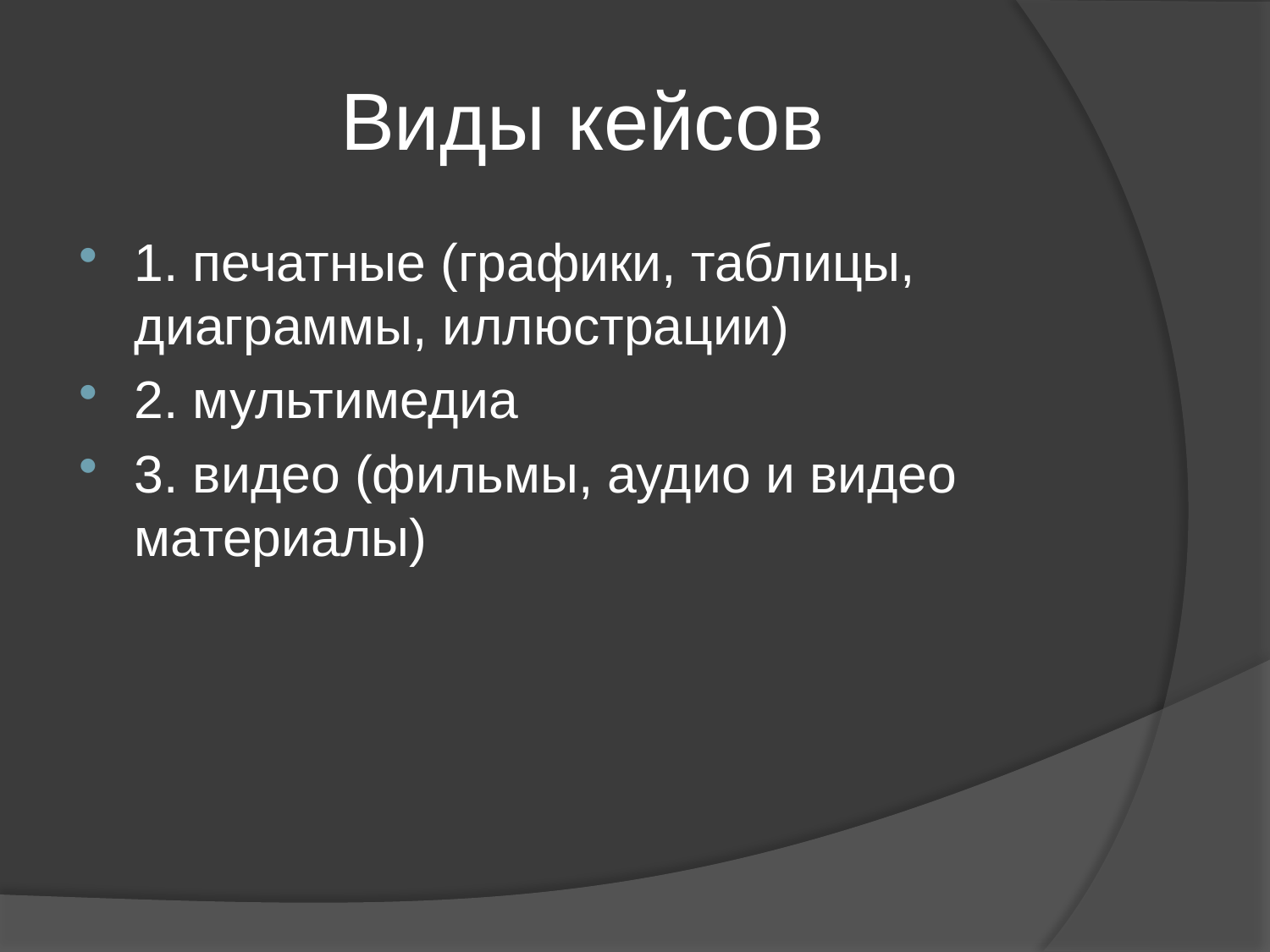

# Виды кейсов
1. печатные (графики, таблицы, диаграммы, иллюстрации)
2. мультимедиа
3. видео (фильмы, аудио и видео материалы)